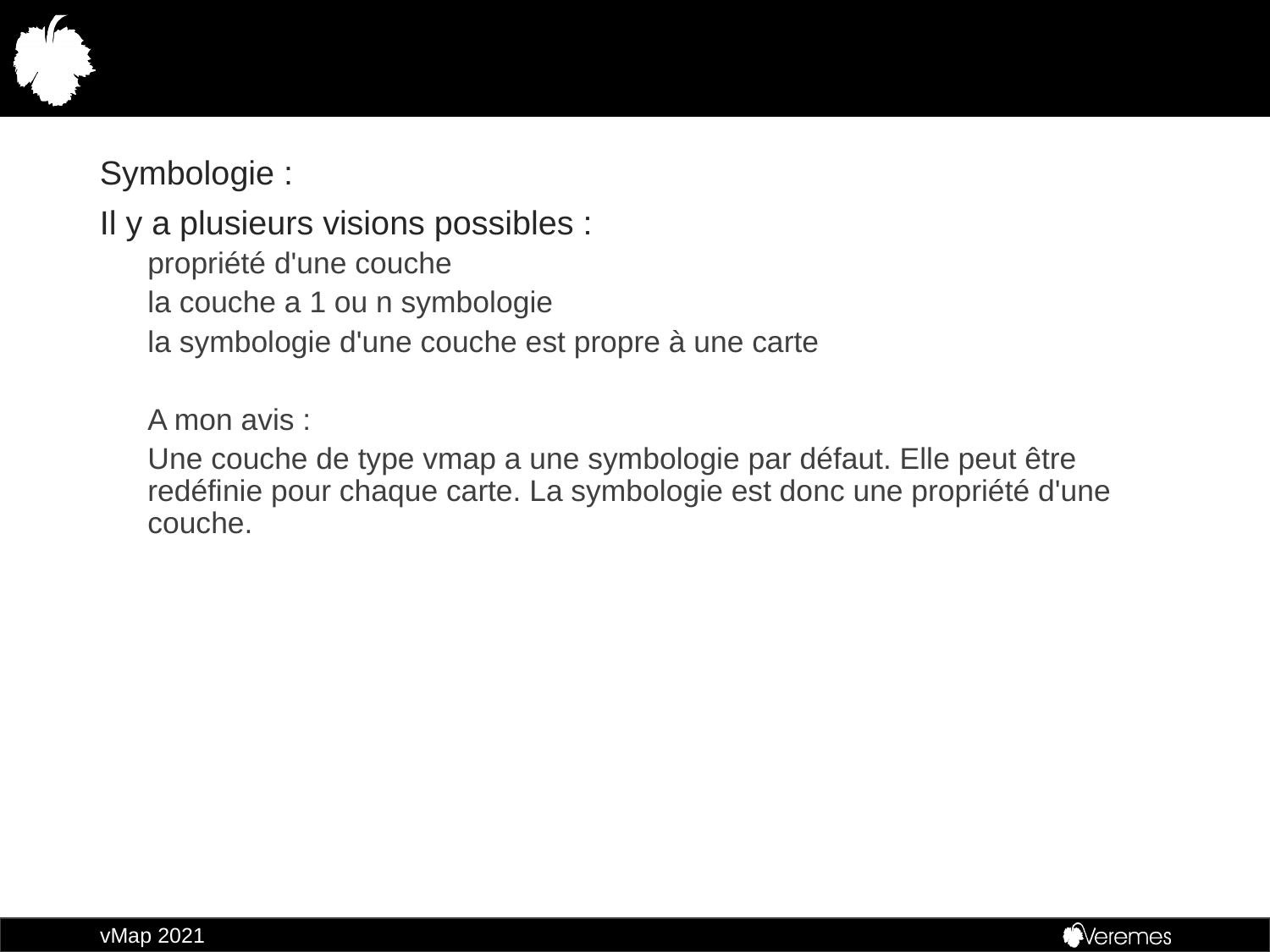

#
Symbologie :
Il y a plusieurs visions possibles :
propriété d'une couche
la couche a 1 ou n symbologie
la symbologie d'une couche est propre à une carte

A mon avis :
Une couche de type vmap a une symbologie par défaut. Elle peut être redéfinie pour chaque carte. La symbologie est donc une propriété d'une couche.